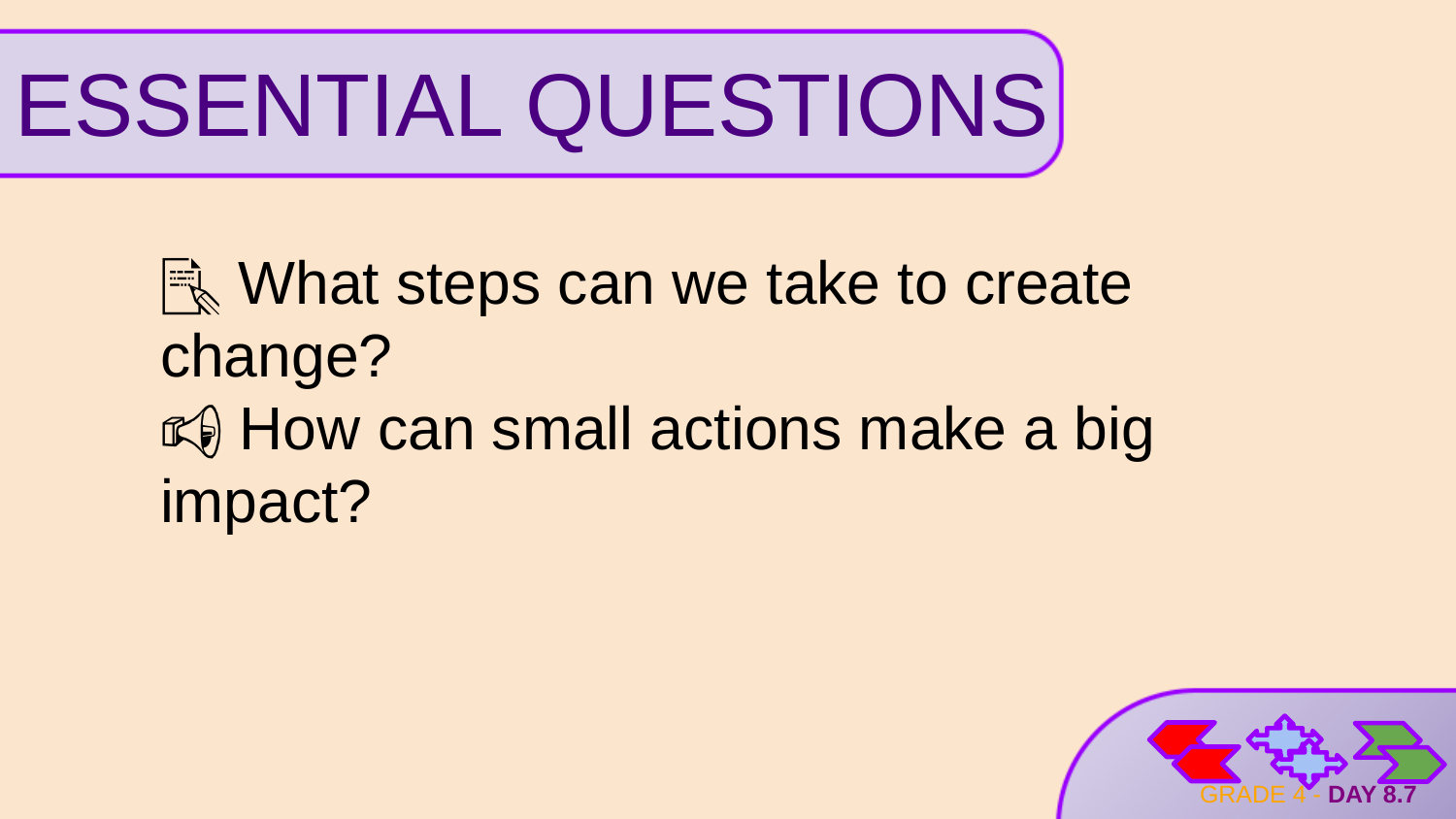

# ESSENTIAL QUESTIONS

📝 What steps can we take to create change?
📢 How can small actions make a big impact?

GRADE 4 - DAY 8.7